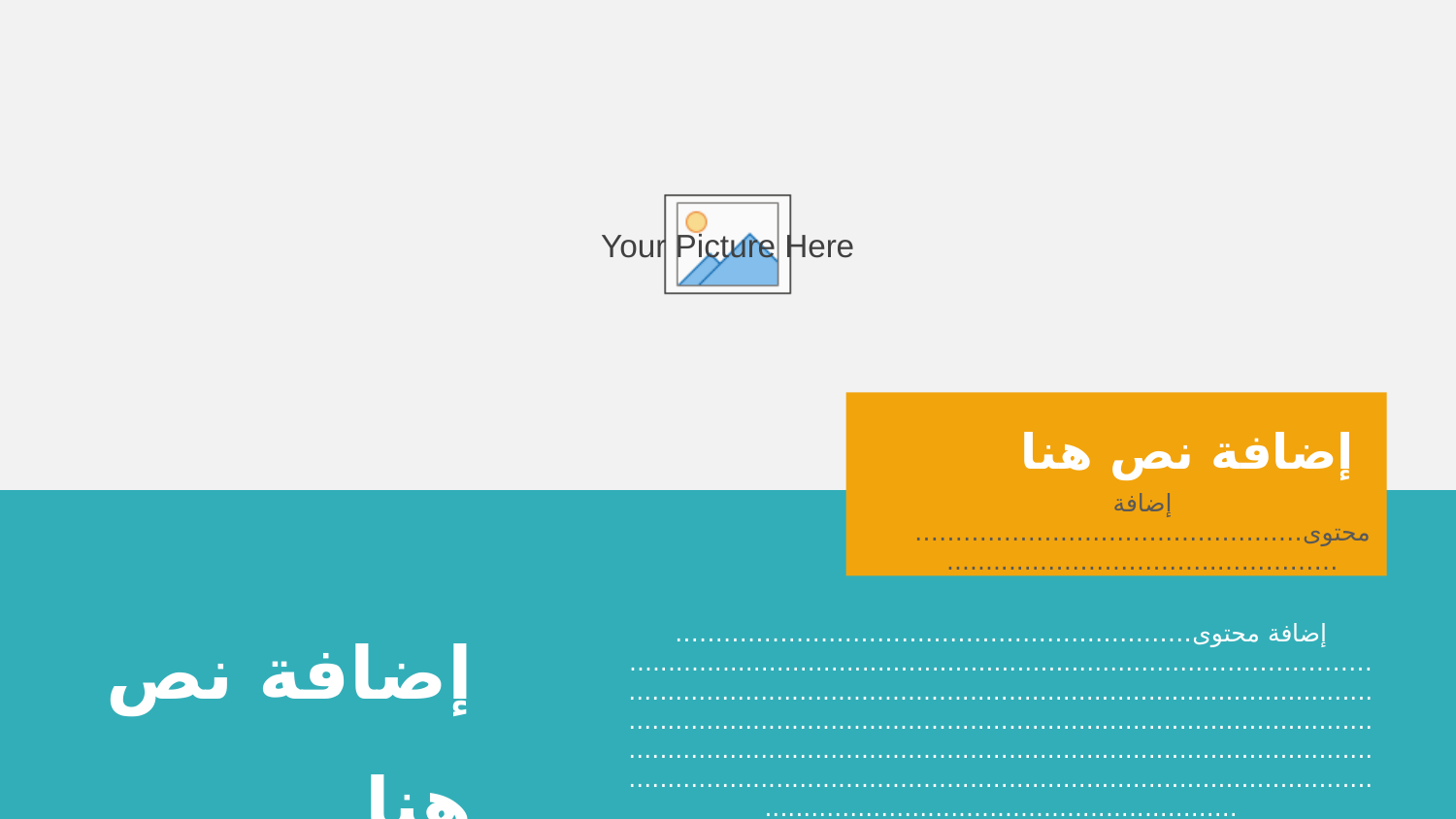

إضافة نص هنا

إضافة محتوى……………………………………………………….…………………............
إضافة نص هنا
إضافة محتوى……………………………………………………….………………….......................................................................................................................................................................................................................................................................................................................................................................................................................................................................................................................................